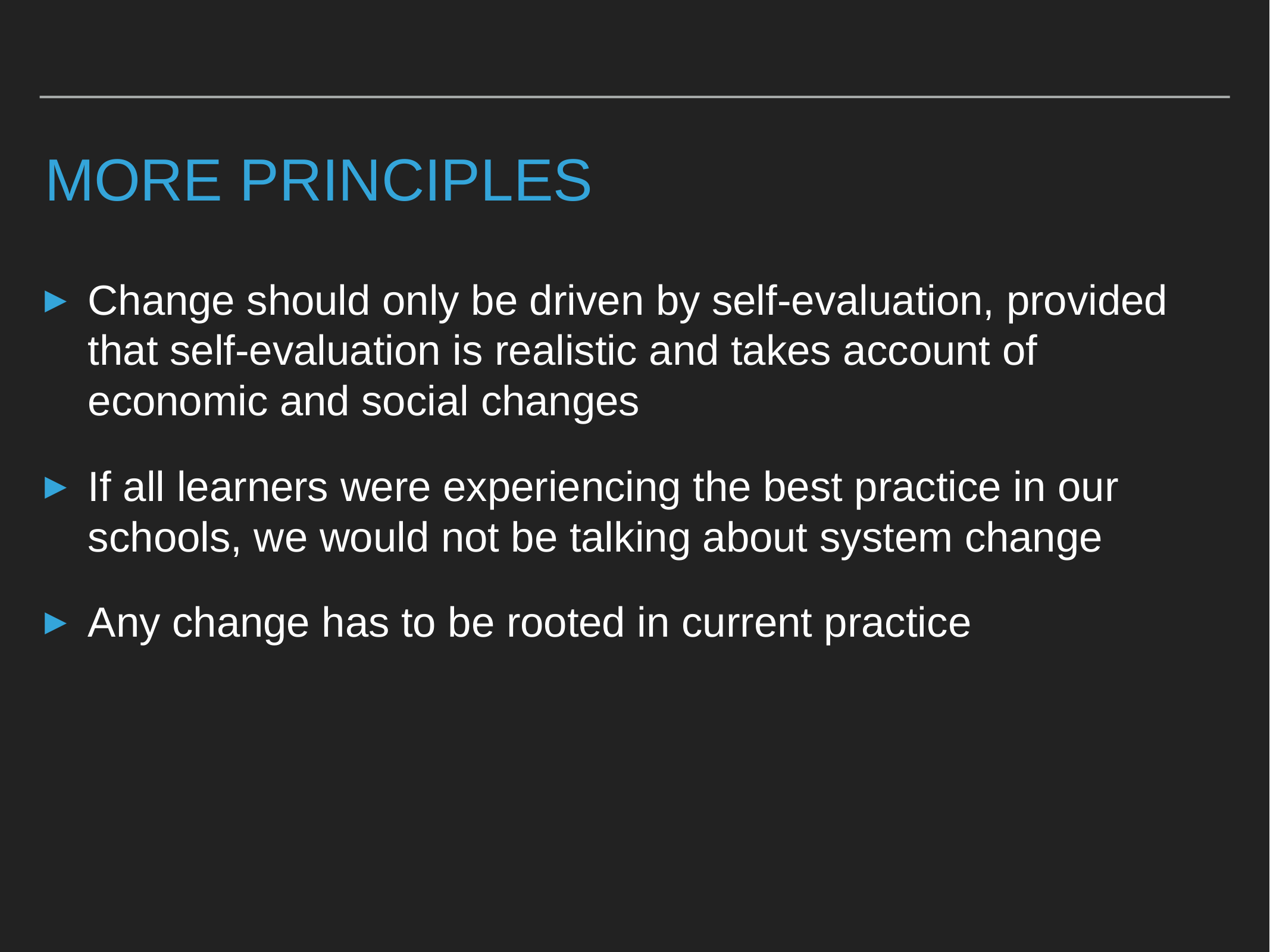

# More Principles
Change should only be driven by self-evaluation, provided that self-evaluation is realistic and takes account of economic and social changes
If all learners were experiencing the best practice in our schools, we would not be talking about system change
Any change has to be rooted in current practice